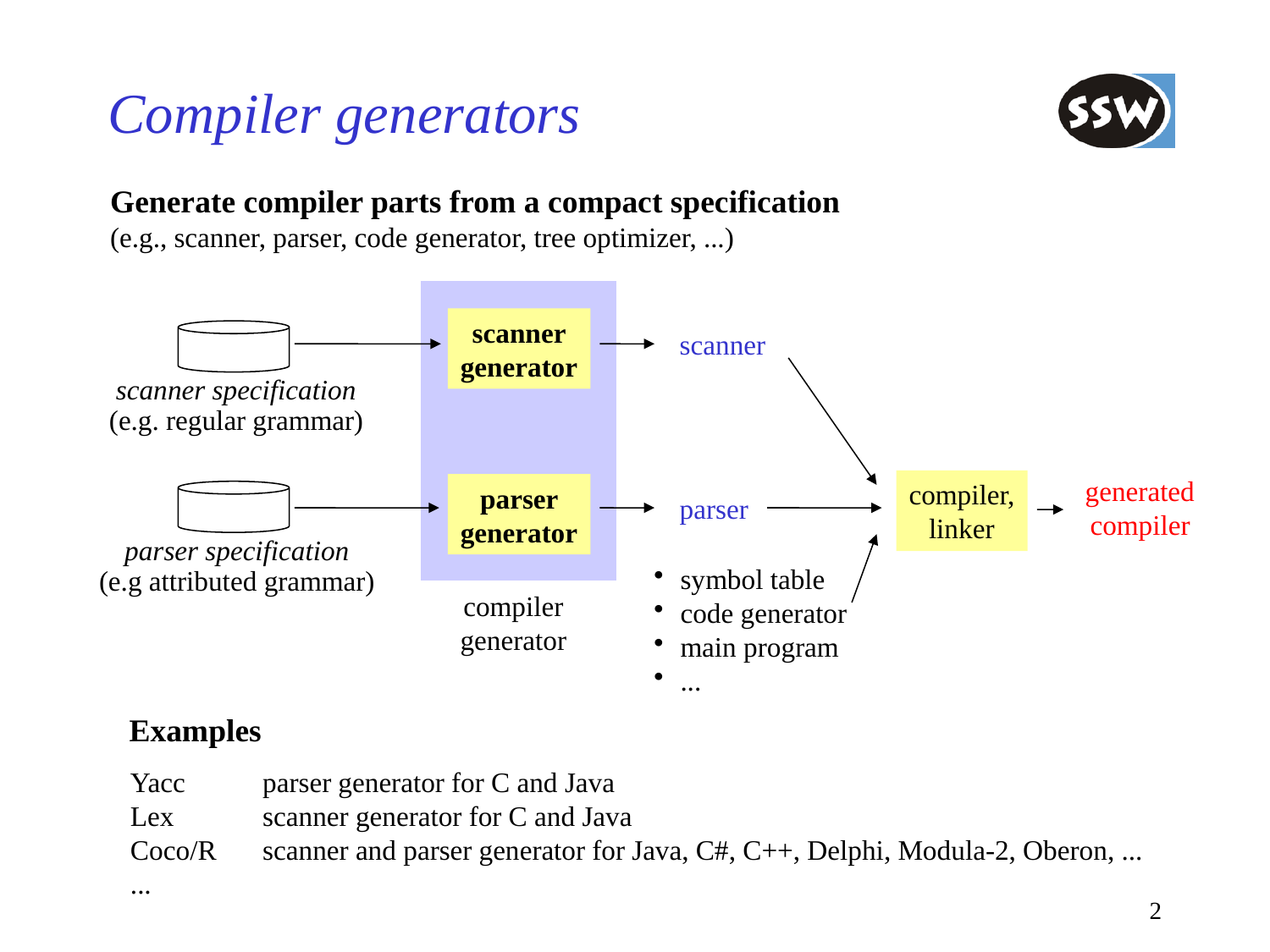

# Compiler generators
Generate compiler parts from a compact specification
(e.g., scanner, parser, code generator, tree optimizer, ...)

compiler
generator
scanner
generator
scanner

scanner specification
(e.g. regular grammar)

generated
compiler
compiler,
linker

parser
generator

parser

parser specification
(e.g attributed grammar)
symbol table
code generator
main program
...
Examples
Yacc	parser generator for C and Java
Lex	scanner generator for C and Java
Coco/R	scanner and parser generator for Java, C#, C++, Delphi, Modula-2, Oberon, ...
...
2